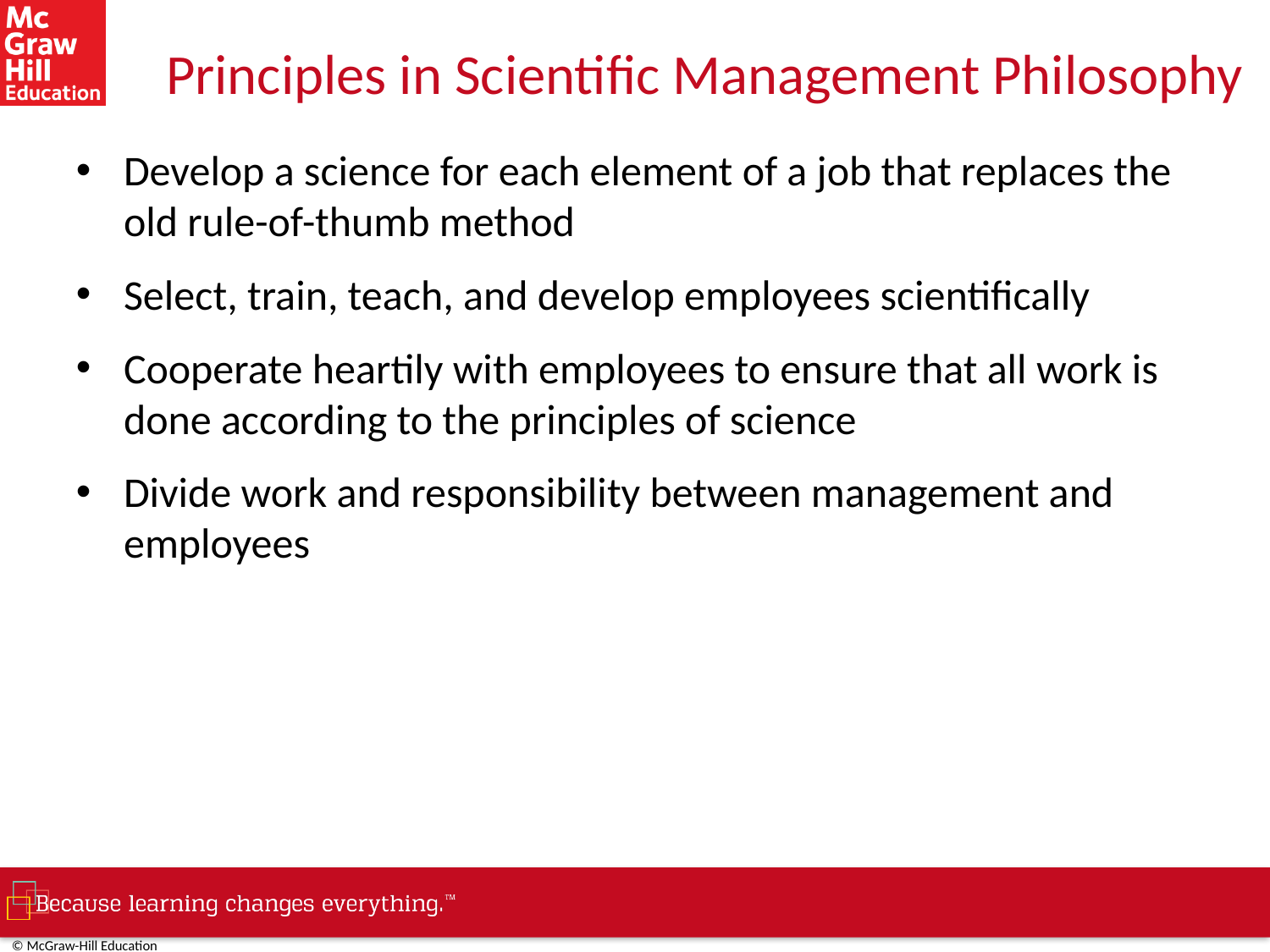

# Principles in Scientific Management Philosophy
Develop a science for each element of a job that replaces the old rule-of-thumb method
Select, train, teach, and develop employees scientifically
Cooperate heartily with employees to ensure that all work is done according to the principles of science
Divide work and responsibility between management and employees